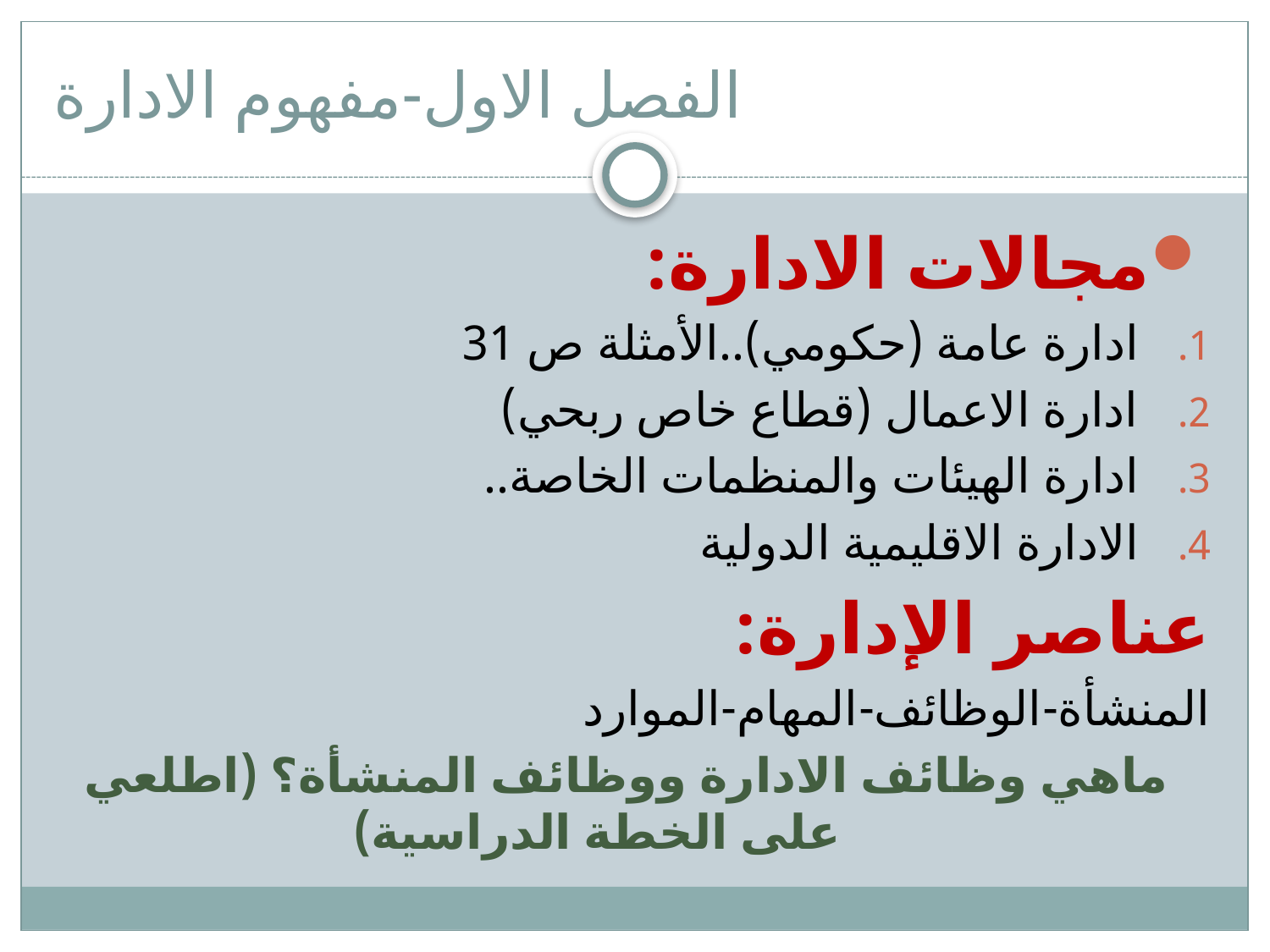

# الفصل الاول-مفهوم الادارة
مجالات الادارة:
ادارة عامة (حكومي)..الأمثلة ص 31
ادارة الاعمال (قطاع خاص ربحي)
ادارة الهيئات والمنظمات الخاصة..
الادارة الاقليمية الدولية
عناصر الإدارة:
	المنشأة-الوظائف-المهام-الموارد
 ماهي وظائف الادارة ووظائف المنشأة؟ (اطلعي على الخطة الدراسية)